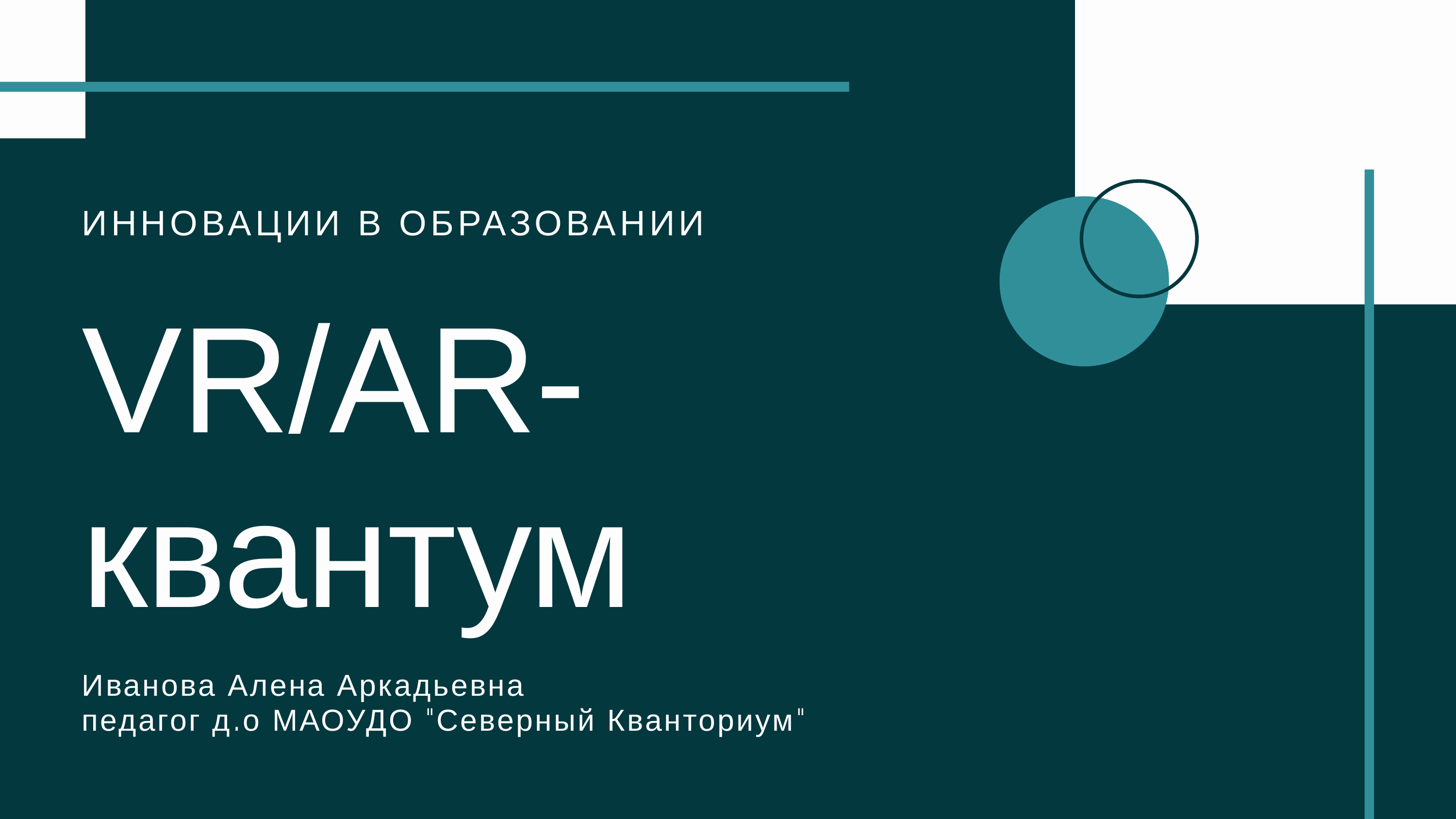

ИННОВАЦИИ В ОБРАЗОВАНИИ
VR/AR-квантум
Иванова Алена Аркадьевна
педагог д.о МАОУДО "Северный Кванториум"